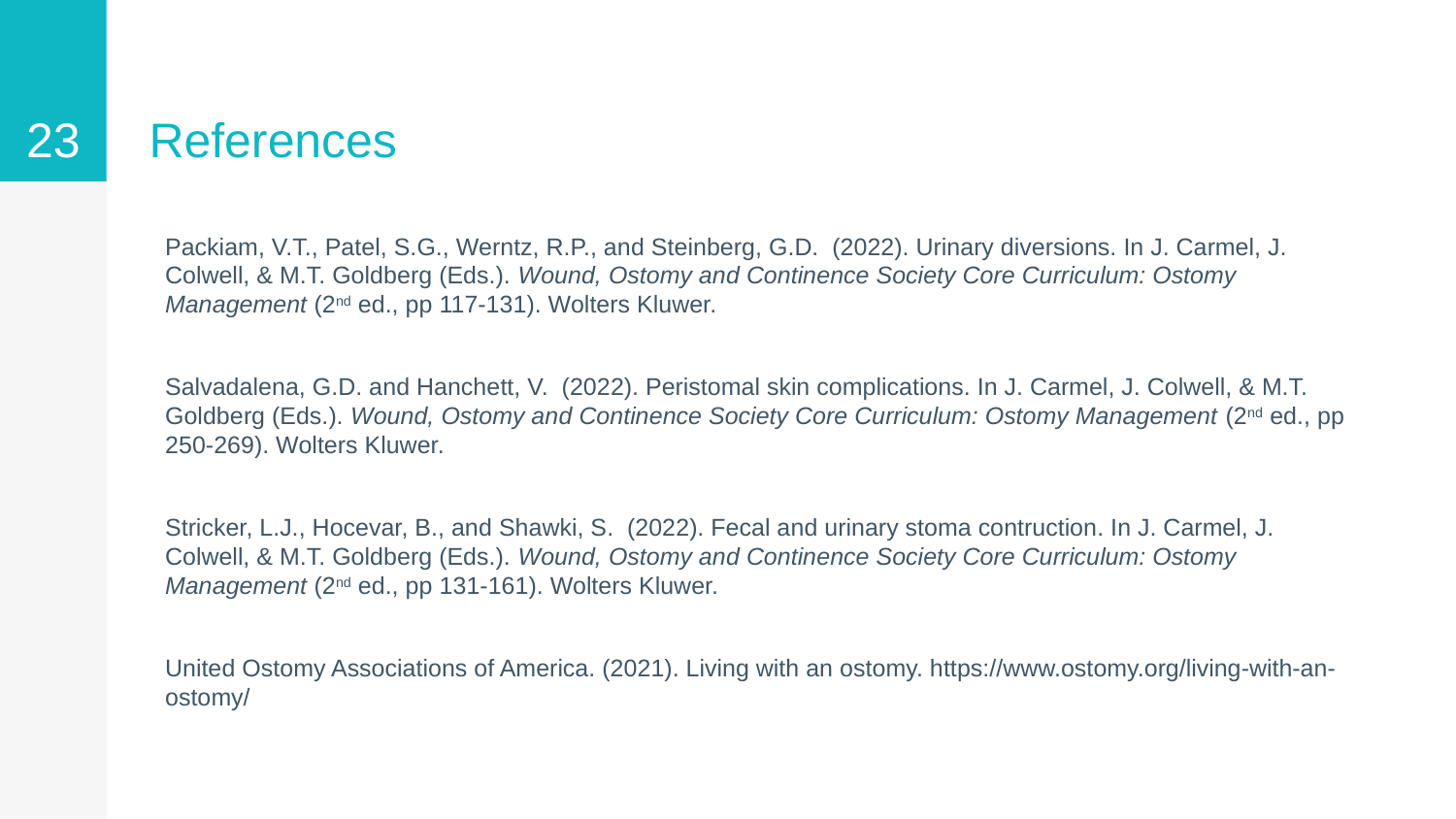

23
# References
Packiam, V.T., Patel, S.G., Werntz, R.P., and Steinberg, G.D.  (2022). Urinary diversions. In J. Carmel, J. Colwell, & M.T. Goldberg (Eds.). Wound, Ostomy and Continence Society Core Curriculum: Ostomy Management (2nd ed., pp 117-131). Wolters Kluwer.

Salvadalena, G.D. and Hanchett, V.  (2022). Peristomal skin complications. In J. Carmel, J. Colwell, & M.T. Goldberg (Eds.). Wound, Ostomy and Continence Society Core Curriculum: Ostomy Management (2nd ed., pp 250-269). Wolters Kluwer.

Stricker, L.J., Hocevar, B., and Shawki, S.  (2022). Fecal and urinary stoma contruction. In J. Carmel, J. Colwell, & M.T. Goldberg (Eds.). Wound, Ostomy and Continence Society Core Curriculum: Ostomy Management (2nd ed., pp 131-161). Wolters Kluwer.

United Ostomy Associations of America. (2021). Living with an ostomy. https://www.ostomy.org/living-with-an-ostomy/